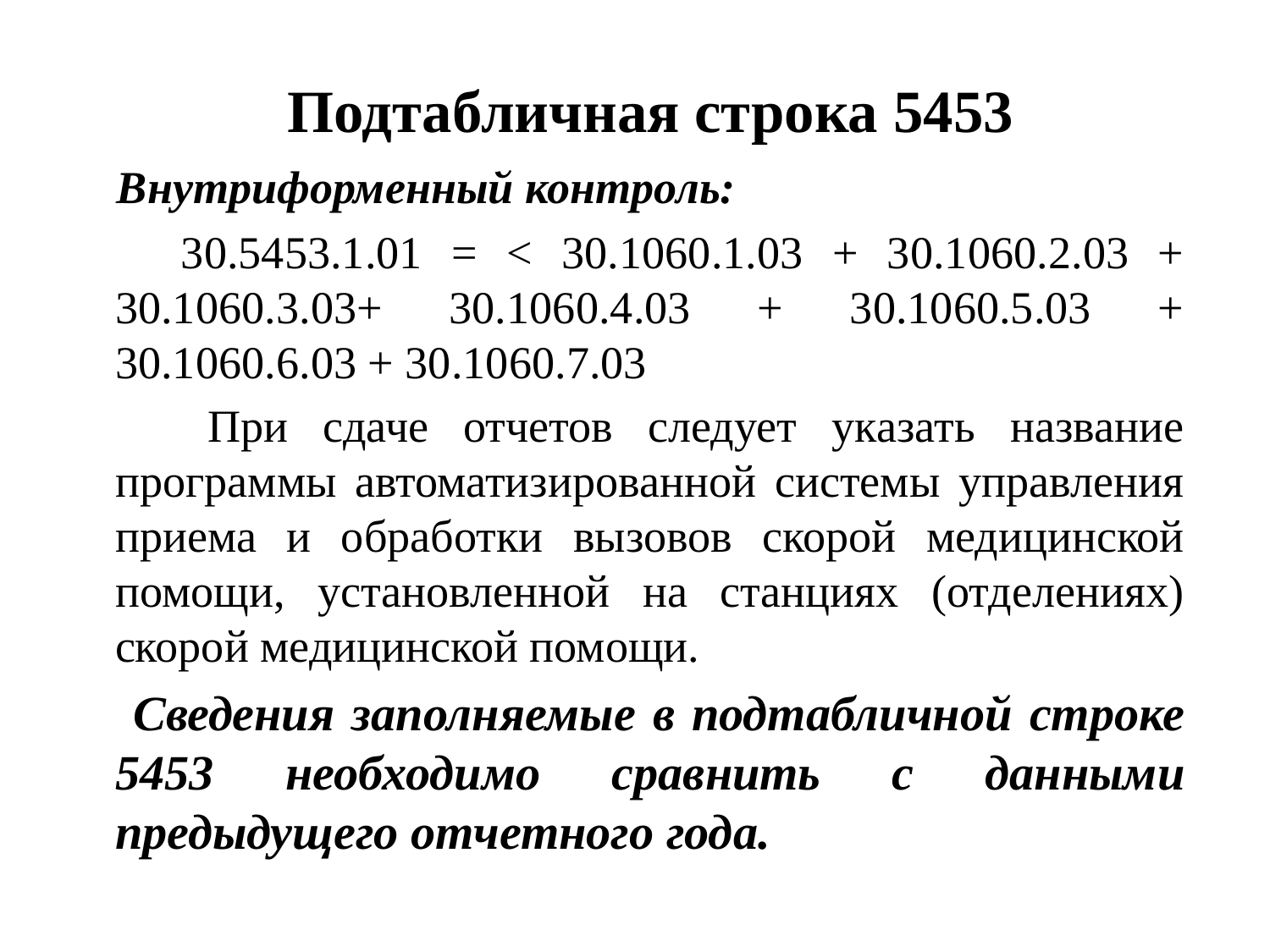

Подтабличная строка 5453
    Внутриформенный контроль:
    30.5453.1.01 = < 30.1060.1.03 + 30.1060.2.03 + 30.1060.3.03+ 30.1060.4.03 + 30.1060.5.03 + 30.1060.6.03 + 30.1060.7.03
    При сдаче отчетов следует указать название программы автоматизированной системы управления приема и обработки вызовов скорой медицинской помощи, установленной на станциях (отделениях) скорой медицинской помощи.
    Сведения заполняемые в подтабличной строке 5453 необходимо сравнить с данными предыдущего отчетного года.